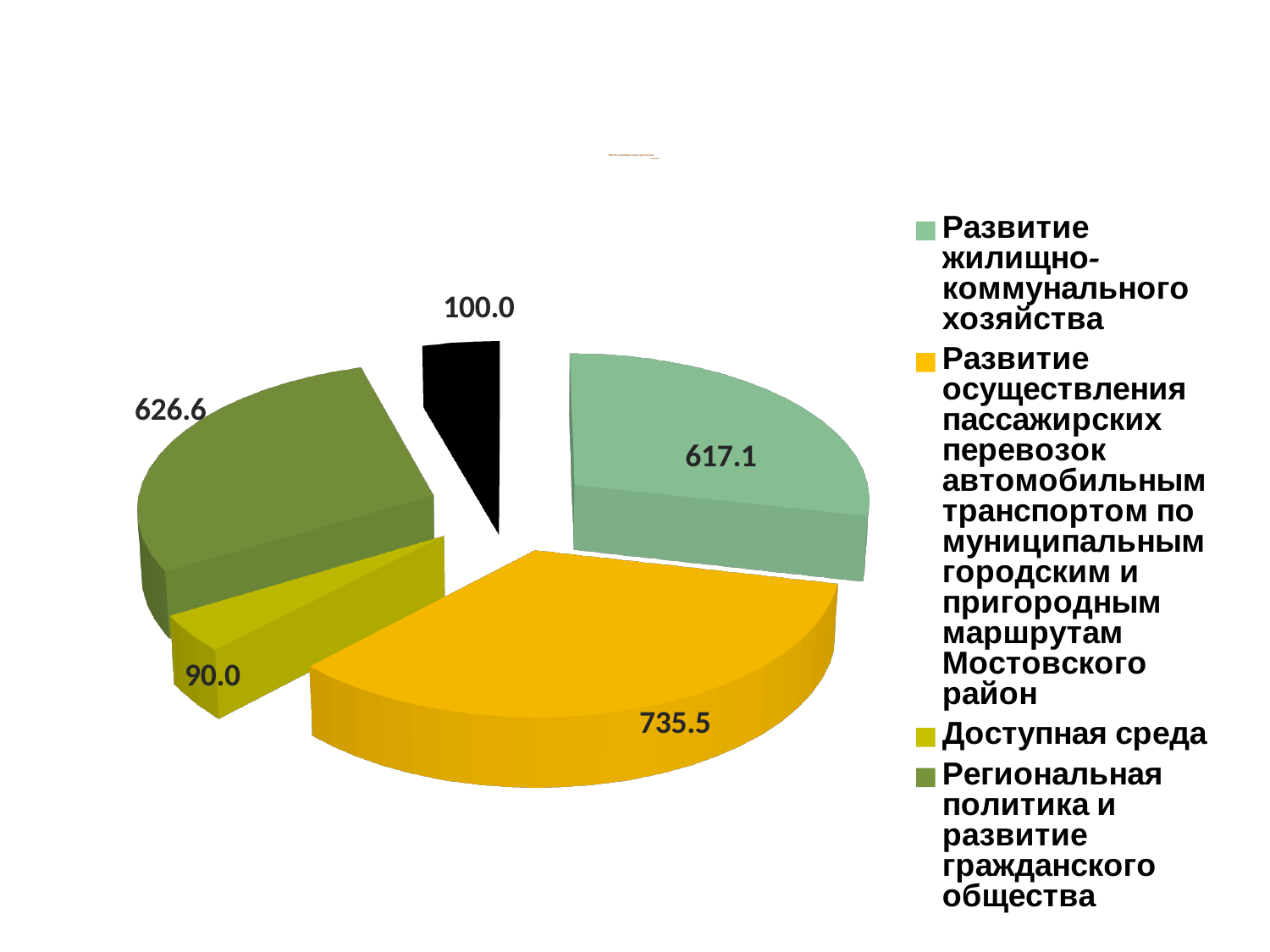

# Прочие муниципальные программы тыс.рублей

[unsupported chart]

[unsupported chart]